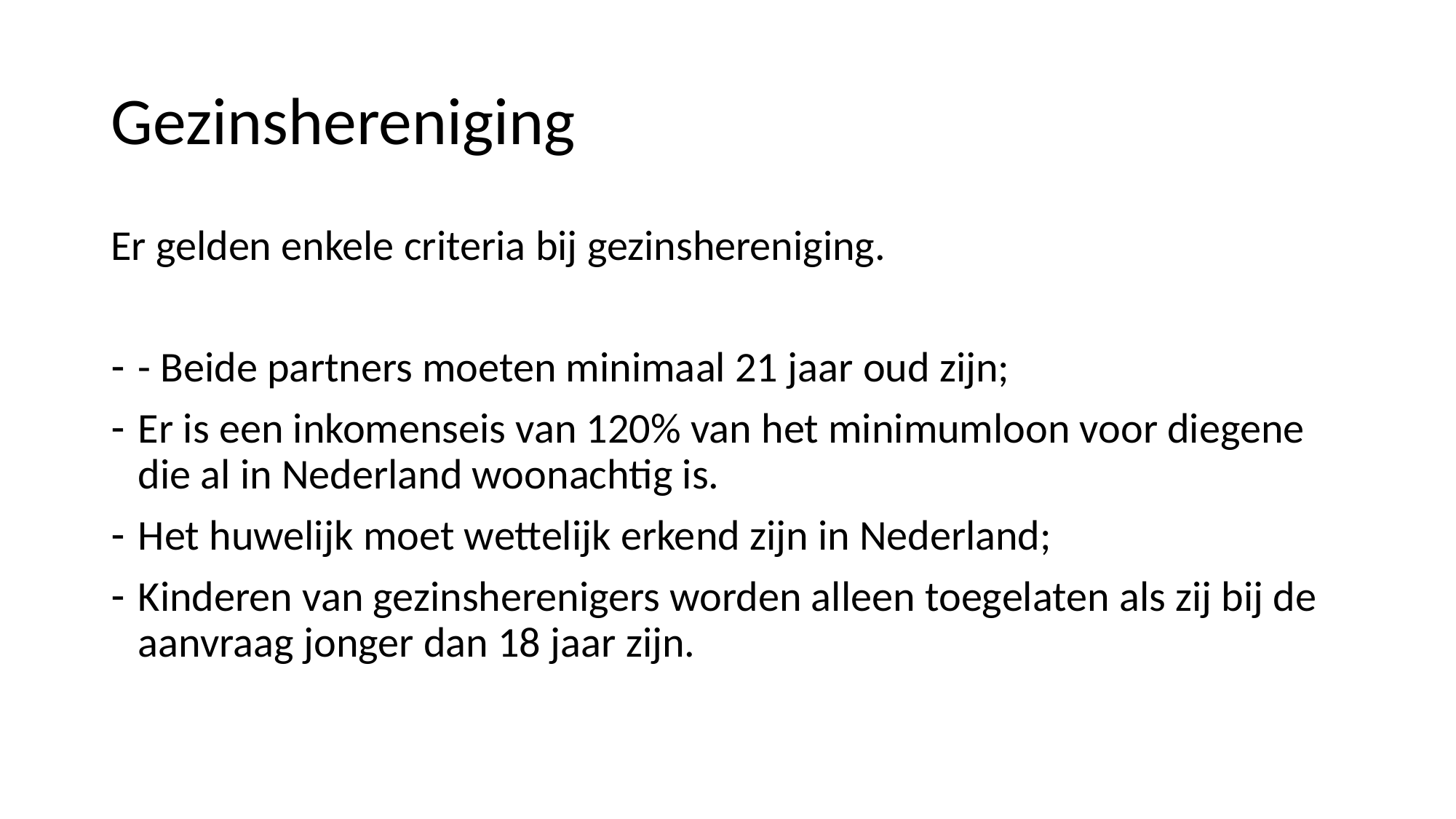

# Gezinshereniging
Er gelden enkele criteria bij gezinshereniging.

- Beide partners moeten minimaal 21 jaar oud zijn;
Er is een inkomenseis van 120% van het minimumloon voor diegene die al in Nederland woonachtig is.
Het huwelijk moet wettelijk erkend zijn in Nederland;
Kinderen van gezinsherenigers worden alleen toegelaten als zij bij de aanvraag jonger dan 18 jaar zijn.